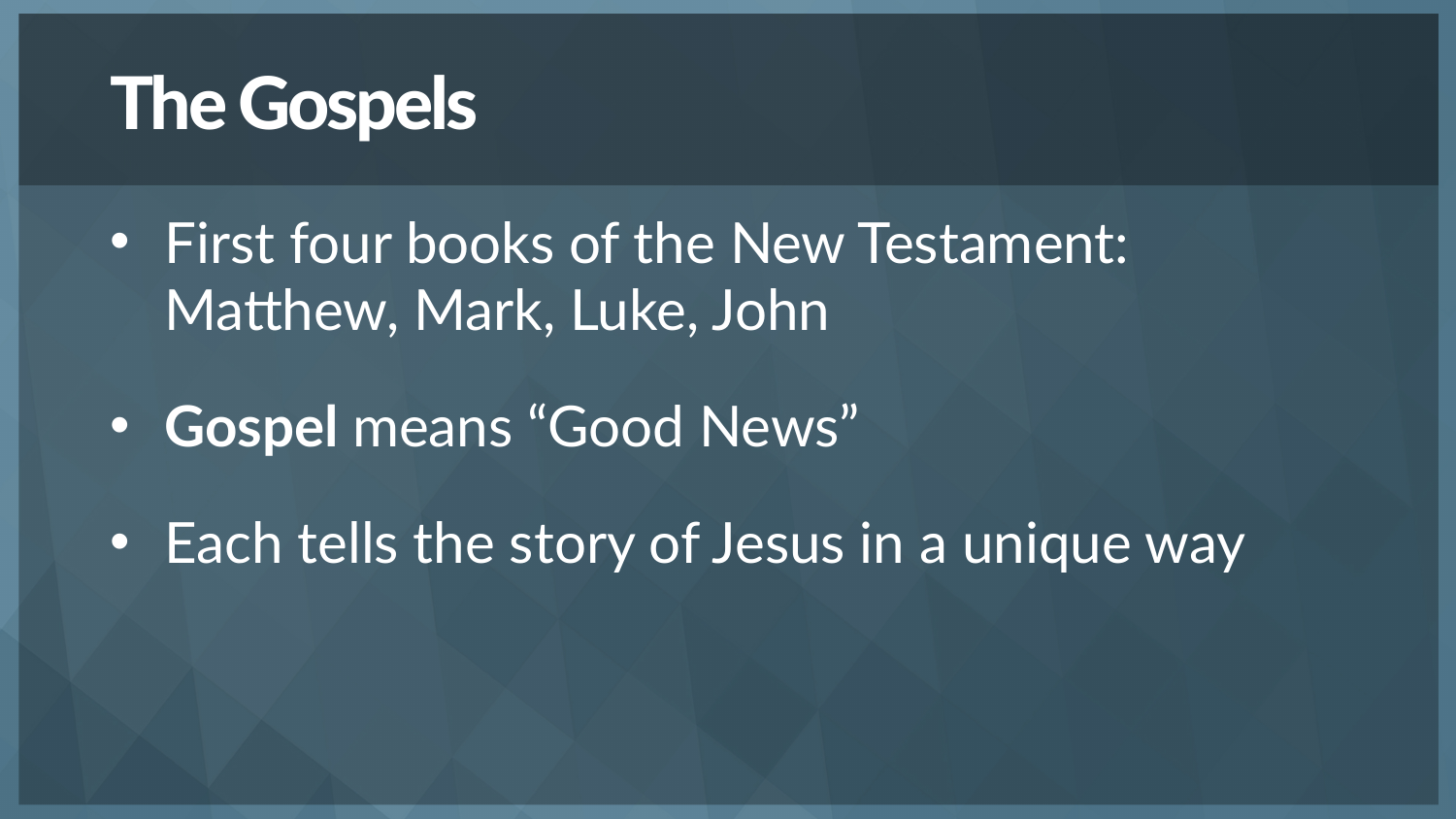

# The Gospels
First four books of the New Testament: Matthew, Mark, Luke, John
Gospel means “Good News”
Each tells the story of Jesus in a unique way